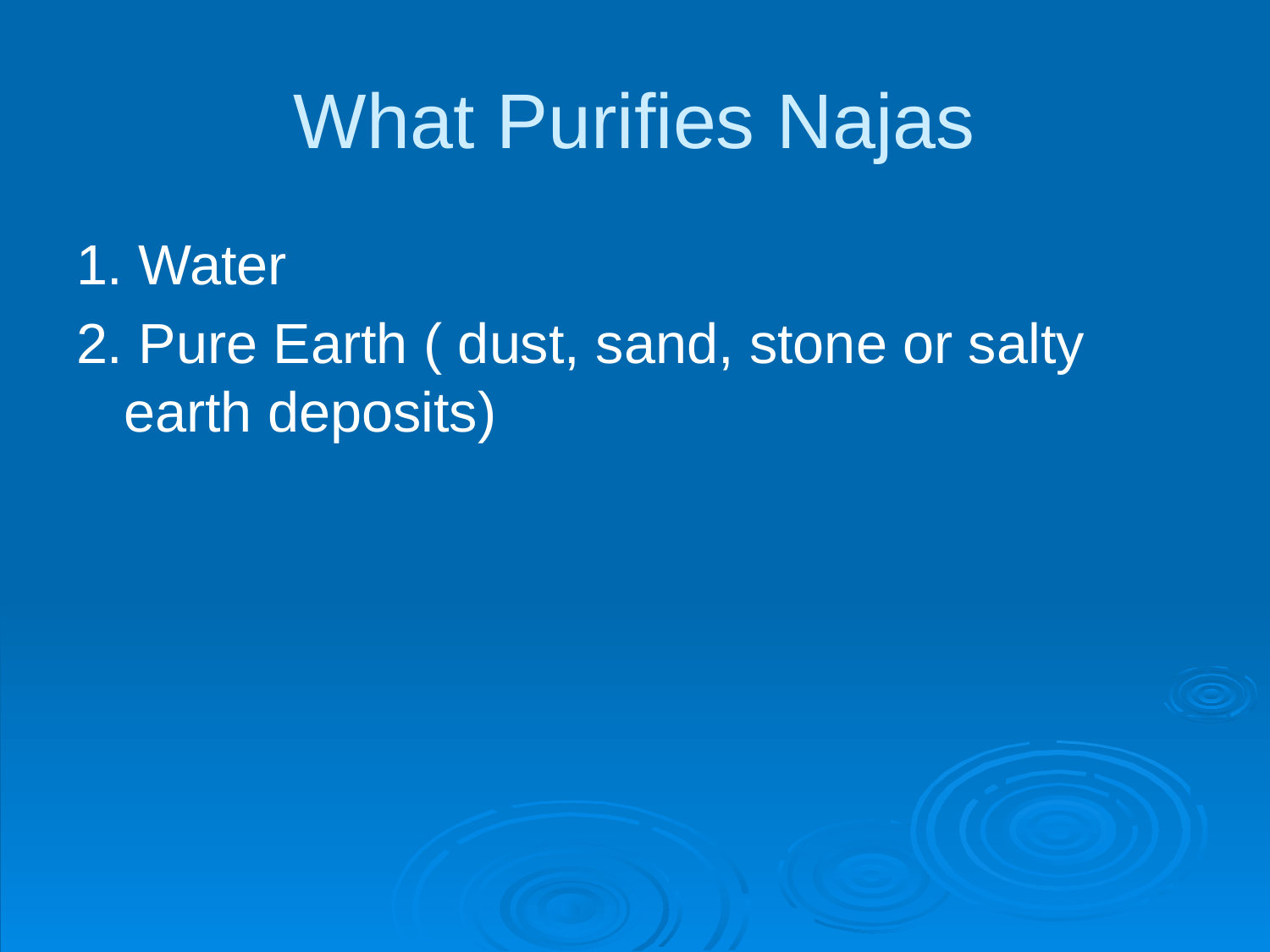

# What Purifies Najas
1. Water
2. Pure Earth ( dust, sand, stone or salty earth deposits)